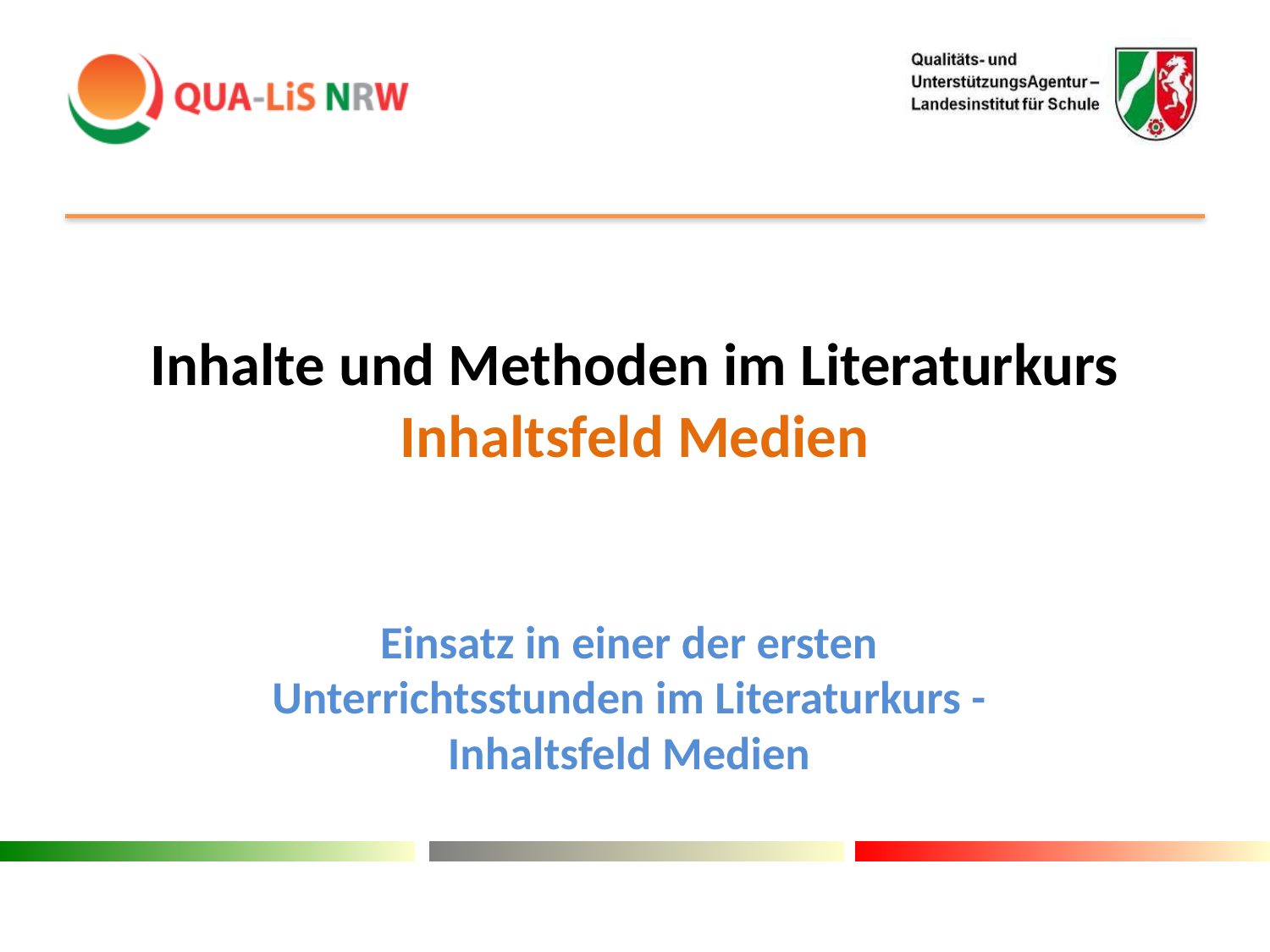

# Inhalte und Methoden im Literaturkurs Inhaltsfeld Medien
Einsatz in einer der ersten Unterrichtsstunden im Literaturkurs - Inhaltsfeld Medien